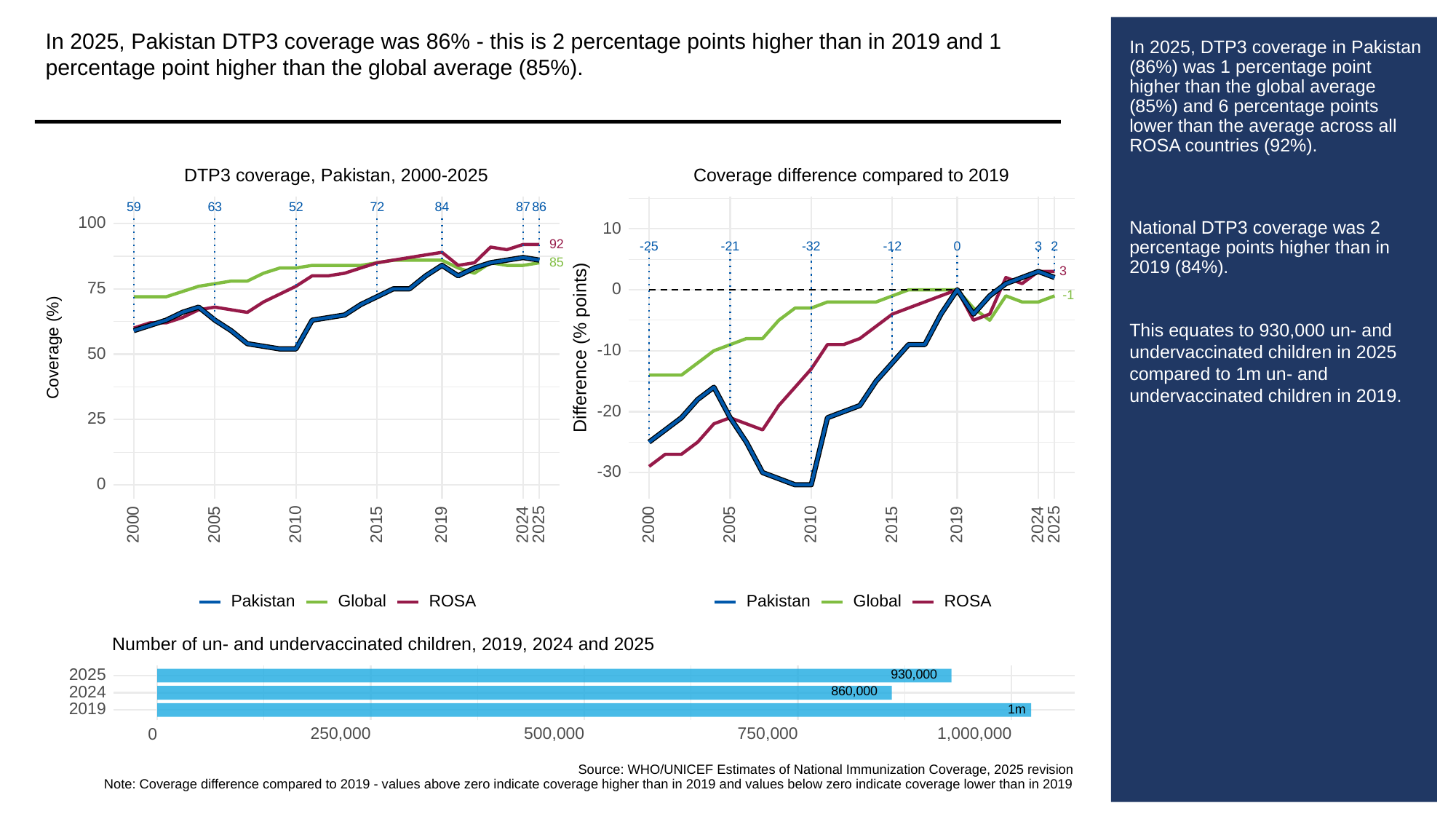

In 2025, Pakistan DTP3 coverage was 86% - this is 2 percentage points higher than in 2019 and 1 percentage point higher than the global average (85%).
# In 2025, DTP3 coverage in Pakistan (86%) was 1 percentage point higher than the global average (85%) and 6 percentage points lower than the average across all ROSA countries (92%).

National DTP3 coverage was 2 percentage points higher than in 2019 (84%).

This equates to 930,000 un- and undervaccinated children in 2025 compared to 1m un- and undervaccinated children in 2019.

Coverage difference compared to 2019
DTP3 coverage, Pakistan, 2000-2025

63
59
52
84
87
86
72
100

10

92
-32
3
-25
0
-21
-12
2

85

3

75
0

-1

Difference (% points)
Coverage (%)
-10
50

-20

25

-30

0

2000
2005
2010
2015
2019
2024
2025
2000
2005
2010
2015
2019
2024
2025
ROSA
ROSA
Global
Global
Pakistan
Pakistan

Number of un- and undervaccinated children, 2019, 2024 and 2025

930,000
2025

860,000
2024

2019
1m

250,000
500,000
750,000
1,000,000
0
Source: WHO/UNICEF Estimates of National Immunization Coverage, 2025 revision
Note: Coverage difference compared to 2019 - values above zero indicate coverage higher than in 2019 and values below zero indicate coverage lower than in 2019